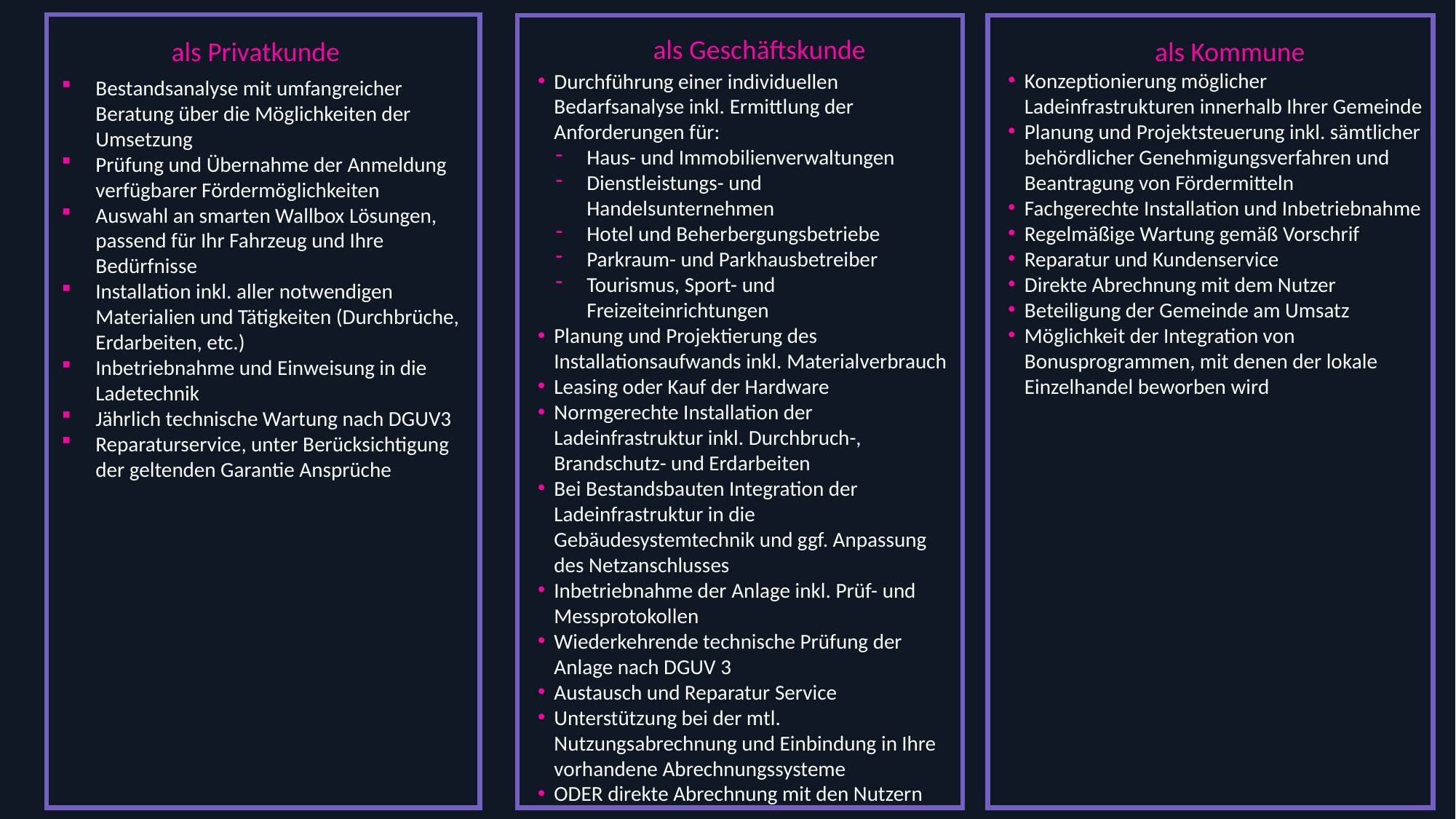

als Geschäftskunde
als Privatkunde
als Kommune
Konzeptionierung möglicher Ladeinfrastrukturen innerhalb Ihrer Gemeinde
Planung und Projektsteuerung inkl. sämtlicher behördlicher Genehmigungsverfahren und Beantragung von Fördermitteln
Fachgerechte Installation und Inbetriebnahme
Regelmäßige Wartung gemäß Vorschrif
Reparatur und Kundenservice
Direkte Abrechnung mit dem Nutzer
Beteiligung der Gemeinde am Umsatz
Möglichkeit der Integration von Bonusprogrammen, mit denen der lokale Einzelhandel beworben wird
Durchführung einer individuellen Bedarfsanalyse inkl. Ermittlung der Anforderungen für:
Haus- und Immobilienverwaltungen
Dienstleistungs- und Handelsunternehmen
Hotel und Beherbergungsbetriebe
Parkraum- und Parkhausbetreiber
Tourismus, Sport- und Freizeiteinrichtungen
Planung und Projektierung des Installationsaufwands inkl. Materialverbrauch
Leasing oder Kauf der Hardware
Normgerechte Installation der Ladeinfrastruktur inkl. Durchbruch-, Brandschutz- und Erdarbeiten
Bei Bestandsbauten Integration der Ladeinfrastruktur in die Gebäudesystemtechnik und ggf. Anpassung des Netzanschlusses
Inbetriebnahme der Anlage inkl. Prüf- und Messprotokollen
Wiederkehrende technische Prüfung der Anlage nach DGUV 3
Austausch und Reparatur Service
Unterstützung bei der mtl. Nutzungsabrechnung und Einbindung in Ihre vorhandene Abrechnungssysteme
ODER direkte Abrechnung mit den Nutzern
Bestandsanalyse mit umfangreicher Beratung über die Möglichkeiten der Umsetzung
Prüfung und Übernahme der Anmeldung verfügbarer Fördermöglichkeiten
Auswahl an smarten Wallbox Lösungen, passend für Ihr Fahrzeug und Ihre Bedürfnisse
Installation inkl. aller notwendigen Materialien und Tätigkeiten (Durchbrüche, Erdarbeiten, etc.)
Inbetriebnahme und Einweisung in die Ladetechnik
Jährlich technische Wartung nach DGUV3
Reparaturservice, unter Berücksichtigung der geltenden Garantie Ansprüche